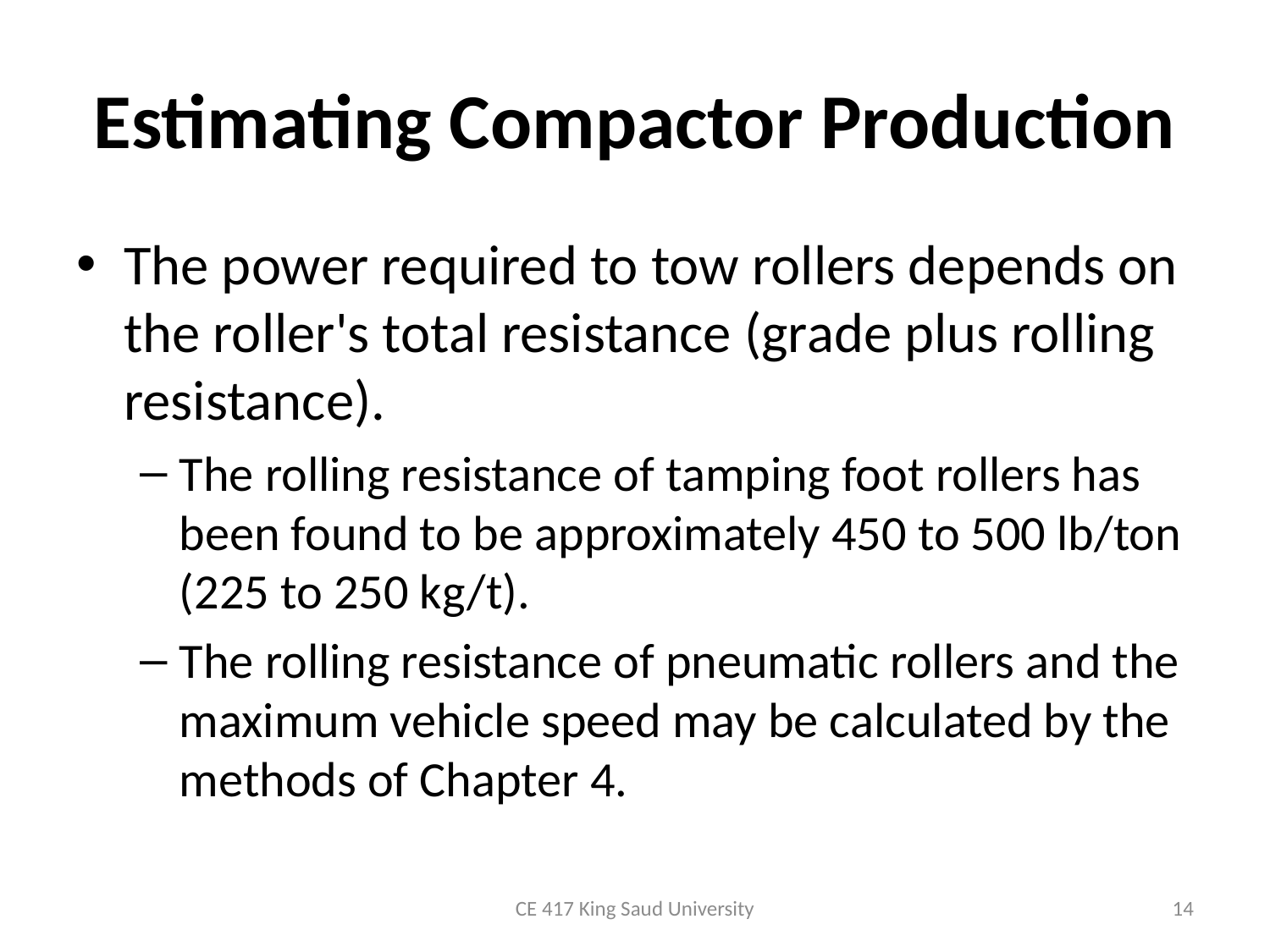

# Estimating Compactor Production
The power required to tow rollers depends on the roller's total resistance (grade plus rolling resistance).
The rolling resistance of tamping foot rollers has been found to be approximately 450 to 500 lb/ton (225 to 250 kg/t).
The rolling resistance of pneumatic rollers and the maximum vehicle speed may be calculated by the methods of Chapter 4.
CE 417 King Saud University
14